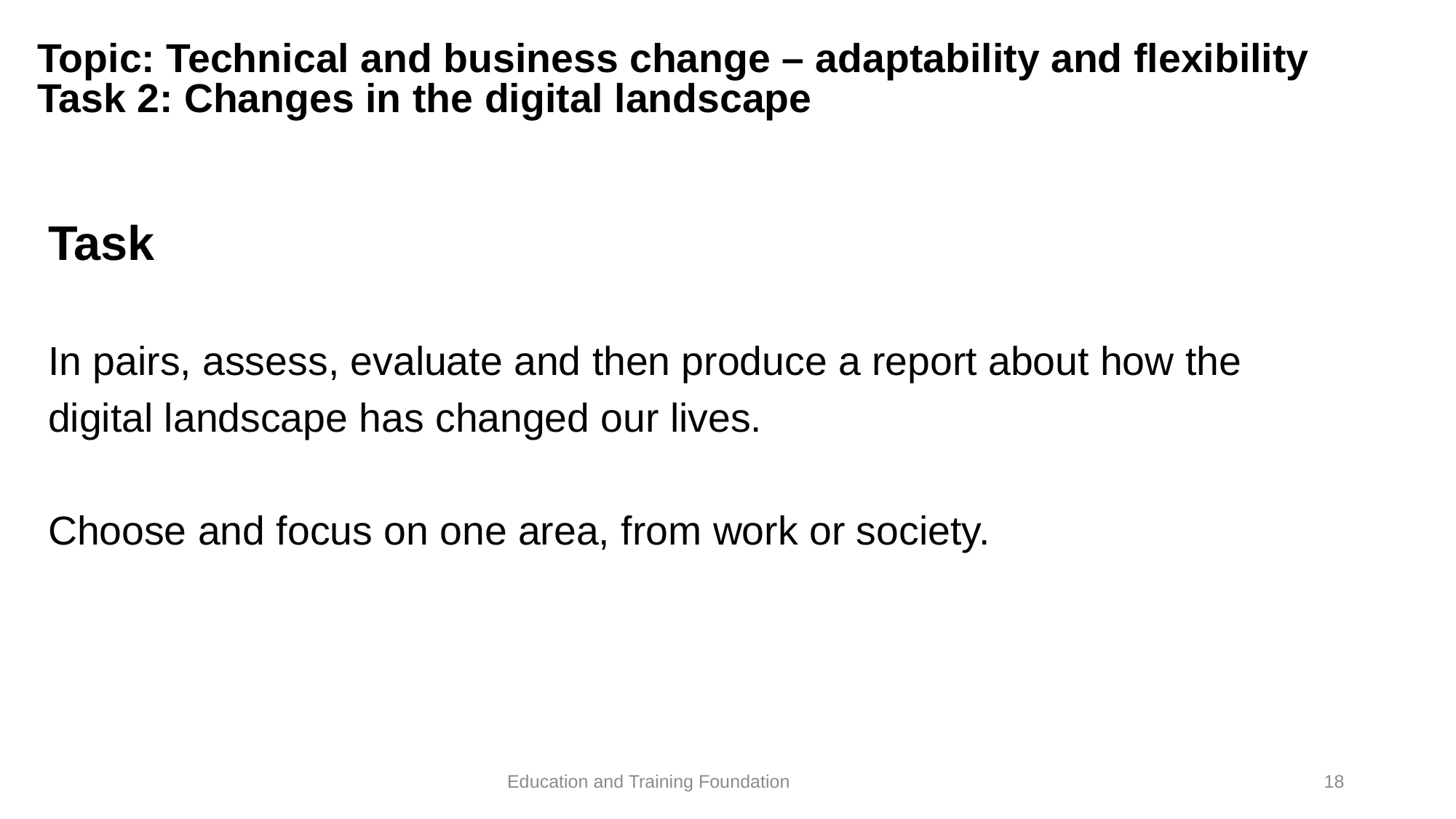

# Topic: Technical and business change – adaptability and flexibility Task 2: Changes in the digital landscape
Task

In pairs, assess, evaluate and then produce a report about how the digital landscape has changed our lives.

Choose and focus on one area, from work or society.

18
Education and Training Foundation